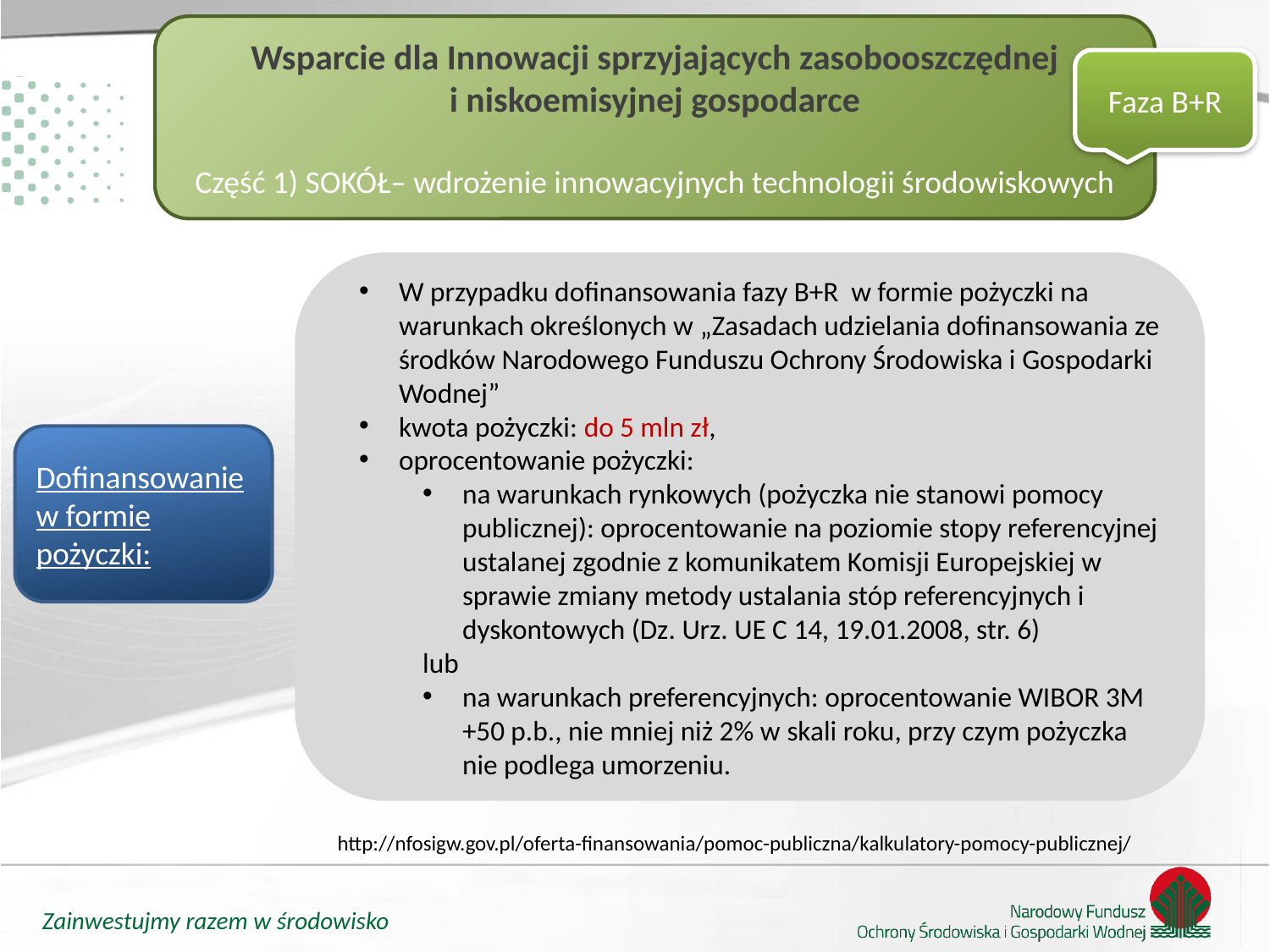

Wsparcie dla Innowacji sprzyjających zasobooszczędnej i niskoemisyjnej gospodarce

Część 1) SOKÓŁ– wdrożenie innowacyjnych technologii środowiskowych

Faza B+R
W przypadku dofinansowania fazy B+R  w formie pożyczki na warunkach określonych w „Zasadach udzielania dofinansowania ze środków Narodowego Funduszu Ochrony Środowiska i Gospodarki Wodnej”
kwota pożyczki: do 5 mln zł,
oprocentowanie pożyczki:
na warunkach rynkowych (pożyczka nie stanowi pomocy publicznej): oprocentowanie na poziomie stopy referencyjnej ustalanej zgodnie z komunikatem Komisji Europejskiej w sprawie zmiany metody ustalania stóp referencyjnych i dyskontowych (Dz. Urz. UE C 14, 19.01.2008, str. 6)
lub
na warunkach preferencyjnych: oprocentowanie WIBOR 3M +50 p.b., nie mniej niż 2% w skali roku, przy czym pożyczka nie podlega umorzeniu.
Dofinansowanie w formie pożyczki:
http://nfosigw.gov.pl/oferta-finansowania/pomoc-publiczna/kalkulatory-pomocy-publicznej/